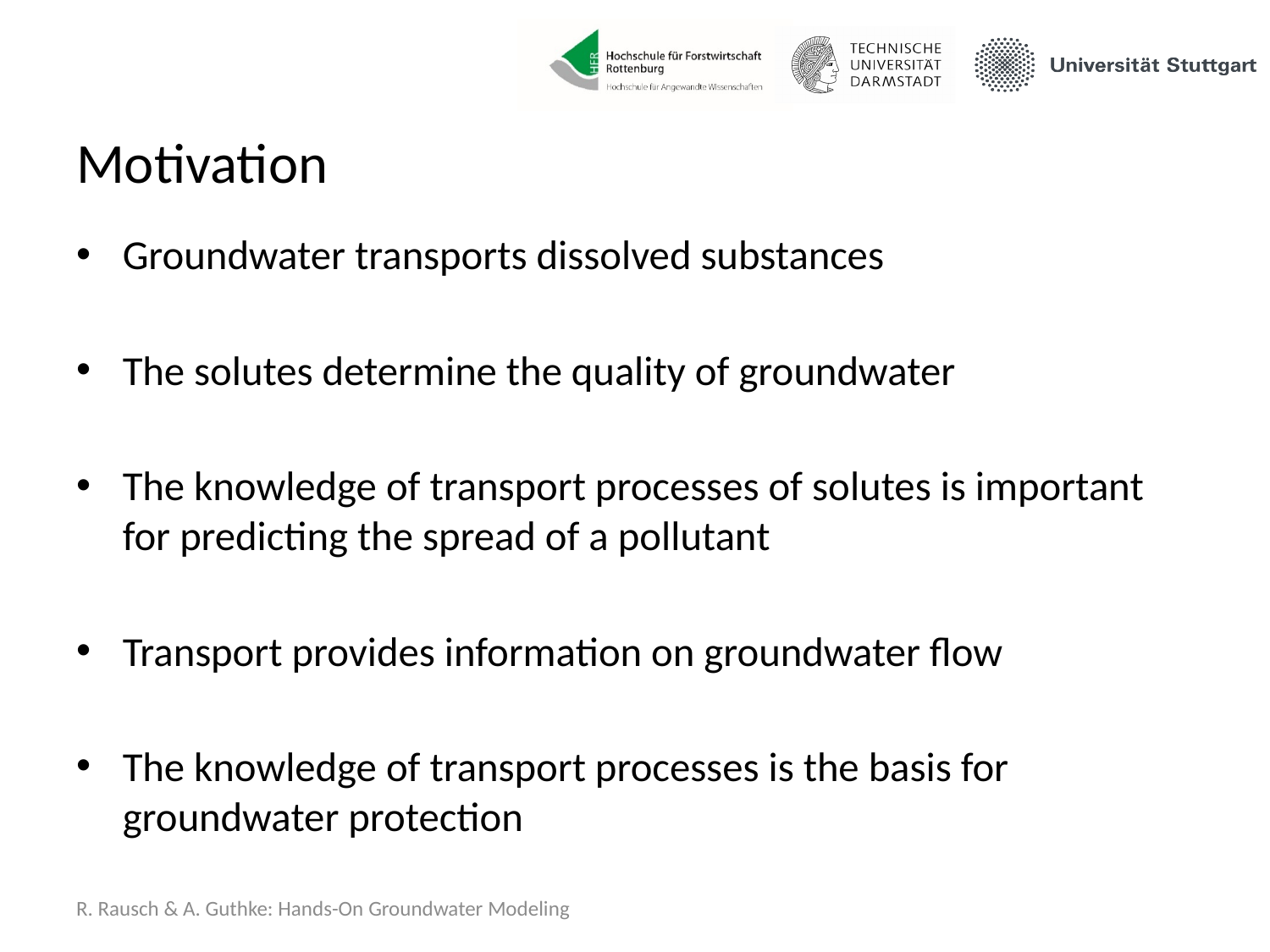

# Motivation
Groundwater transports dissolved substances

The solutes determine the quality of groundwater

The knowledge of transport processes of solutes is important for predicting the spread of a pollutant

Transport provides information on groundwater flow

The knowledge of transport processes is the basis for groundwater protection

R. Rausch & A. Guthke: Hands-On Groundwater Modeling